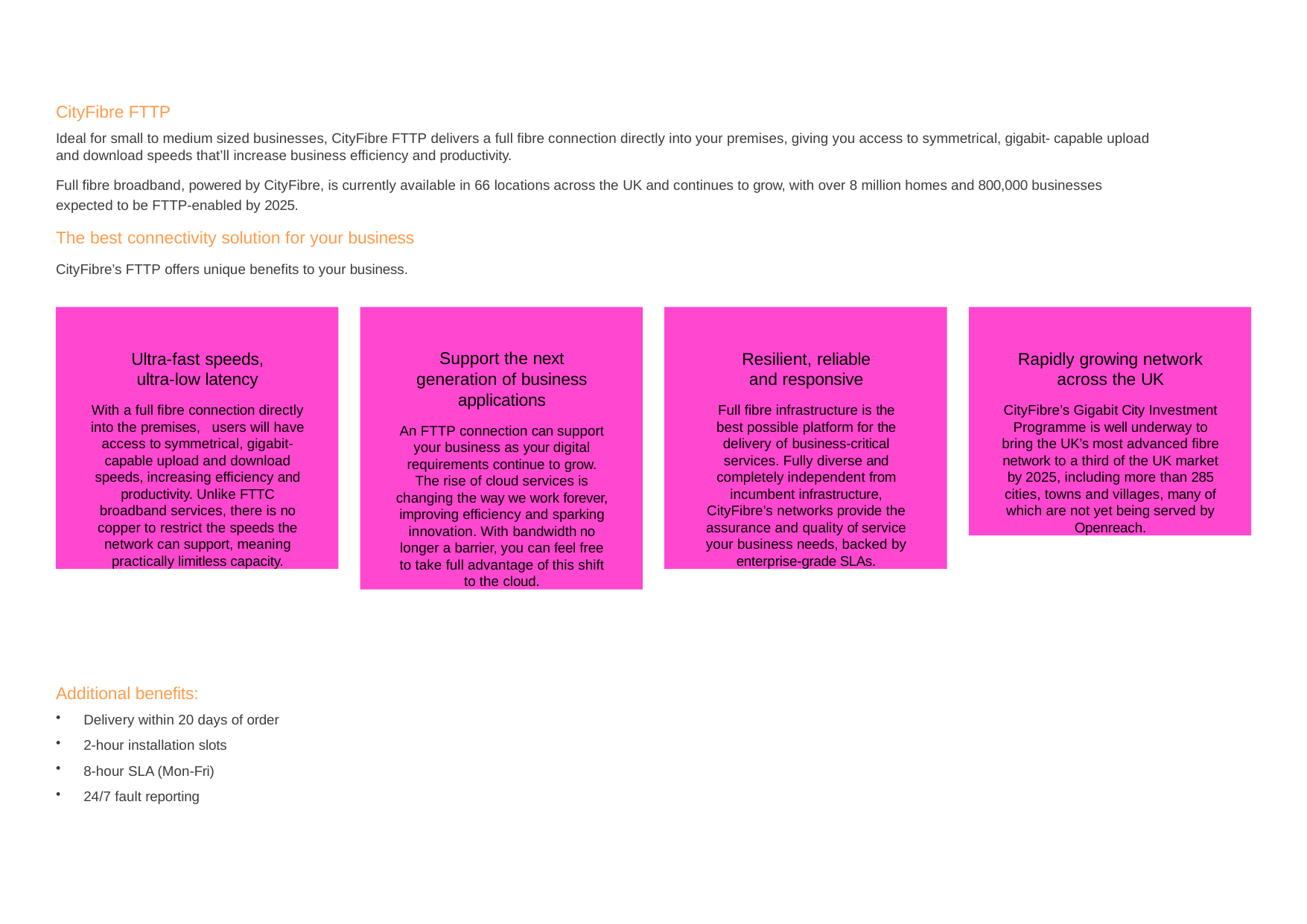

CityFibre FTTP
Ideal for small to medium sized businesses, CityFibre FTTP delivers a full fibre connection directly into your premises, giving you access to symmetrical, gigabit- capable upload and download speeds that’ll increase business efficiency and productivity.
Full fibre broadband, powered by CityFibre, is currently available in 66 locations across the UK and continues to grow, with over 8 million homes and 800,000 businesses expected to be FTTP-enabled by 2025.
The best connectivity solution for your business
CityFibre’s FTTP offers unique benefits to your business.

Ultra-fast speeds, ultra-low latency
With a full fibre connection directly into the premises, users will have access to symmetrical, gigabit-capable upload and download speeds, increasing efficiency and productivity. Unlike FTTC broadband services, there is no copper to restrict the speeds the network can support, meaning practically limitless capacity.

Support the next generation of business applications
An FTTP connection can support your business as your digital requirements continue to grow. The rise of cloud services is changing the way we work forever, improving efficiency and sparking innovation. With bandwidth no longer a barrier, you can feel free to take full advantage of this shift to the cloud.

Resilient, reliable and responsive
Full fibre infrastructure is the best possible platform for the delivery of business-critical services. Fully diverse and completely independent from incumbent infrastructure, CityFibre’s networks provide the assurance and quality of service your business needs, backed by enterprise-grade SLAs.

Rapidly growing network across the UK
CityFibre’s Gigabit City Investment Programme is well underway to bring the UK’s most advanced fibre network to a third of the UK market by 2025, including more than 285 cities, towns and villages, many of which are not yet being served by Openreach.
Additional benefits:
Delivery within 20 days of order
2-hour installation slots
8-hour SLA (Mon-Fri)
24/7 fault reporting